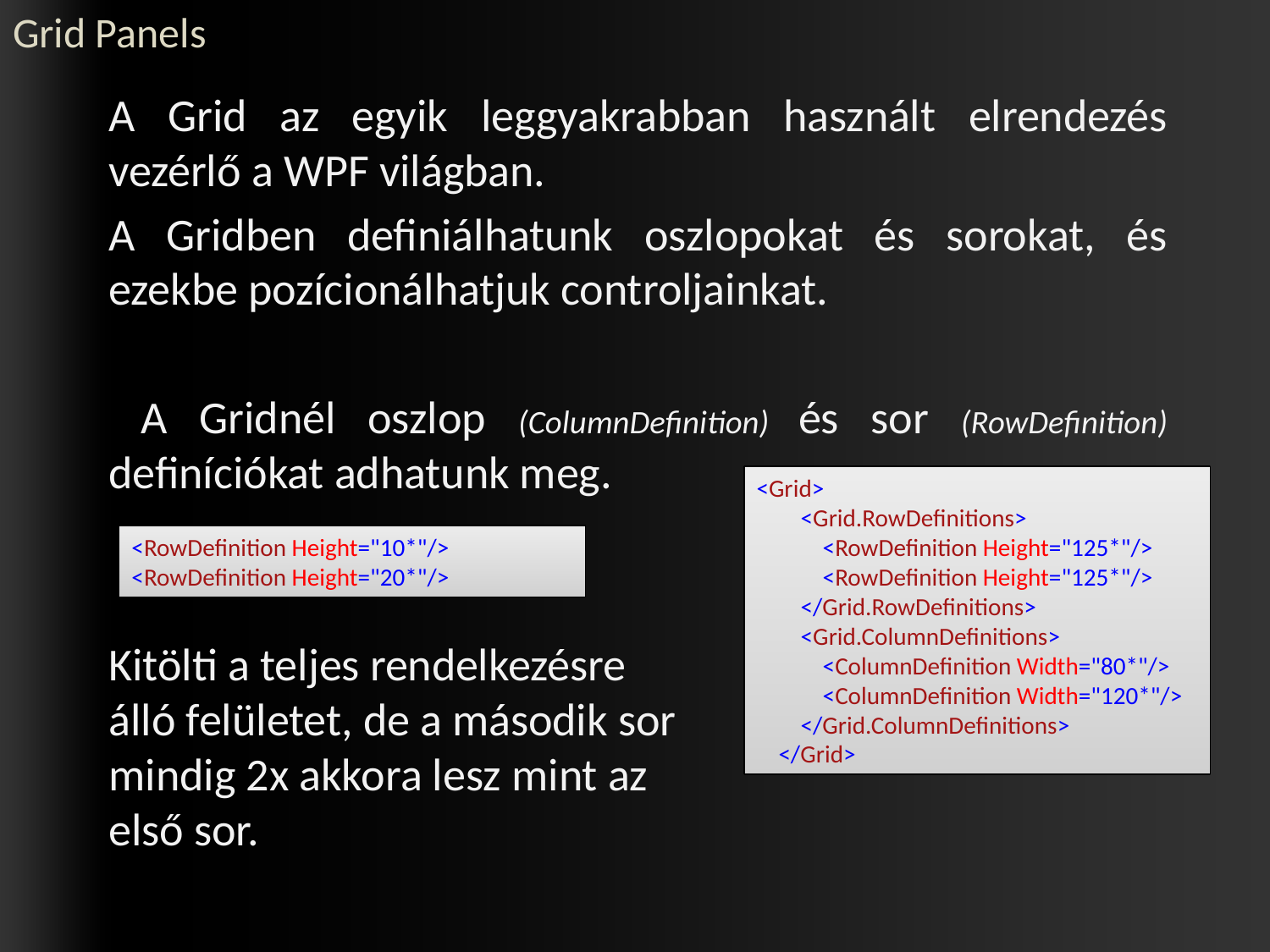

# Grid Panels
	A Grid az egyik leggyakrabban használt elrendezés vezérlő a WPF világban.
	A Gridben definiálhatunk oszlopokat és sorokat, és ezekbe pozícionálhatjuk controljainkat.

	 A Gridnél oszlop (ColumnDefinition) és sor (RowDefinition) definíciókat adhatunk meg.

	Kitölti a teljes rendelkezésre
álló felületet, de a második sor
mindig 2x akkora lesz mint az
első sor.
<Grid>
        <Grid.RowDefinitions>
            <RowDefinition Height="125*"/>
            <RowDefinition Height="125*"/>
        </Grid.RowDefinitions>
        <Grid.ColumnDefinitions>
            <ColumnDefinition Width="80*"/>
            <ColumnDefinition Width="120*"/>
        </Grid.ColumnDefinitions>
    </Grid>
<RowDefinition Height="10*"/>
<RowDefinition Height="20*"/>